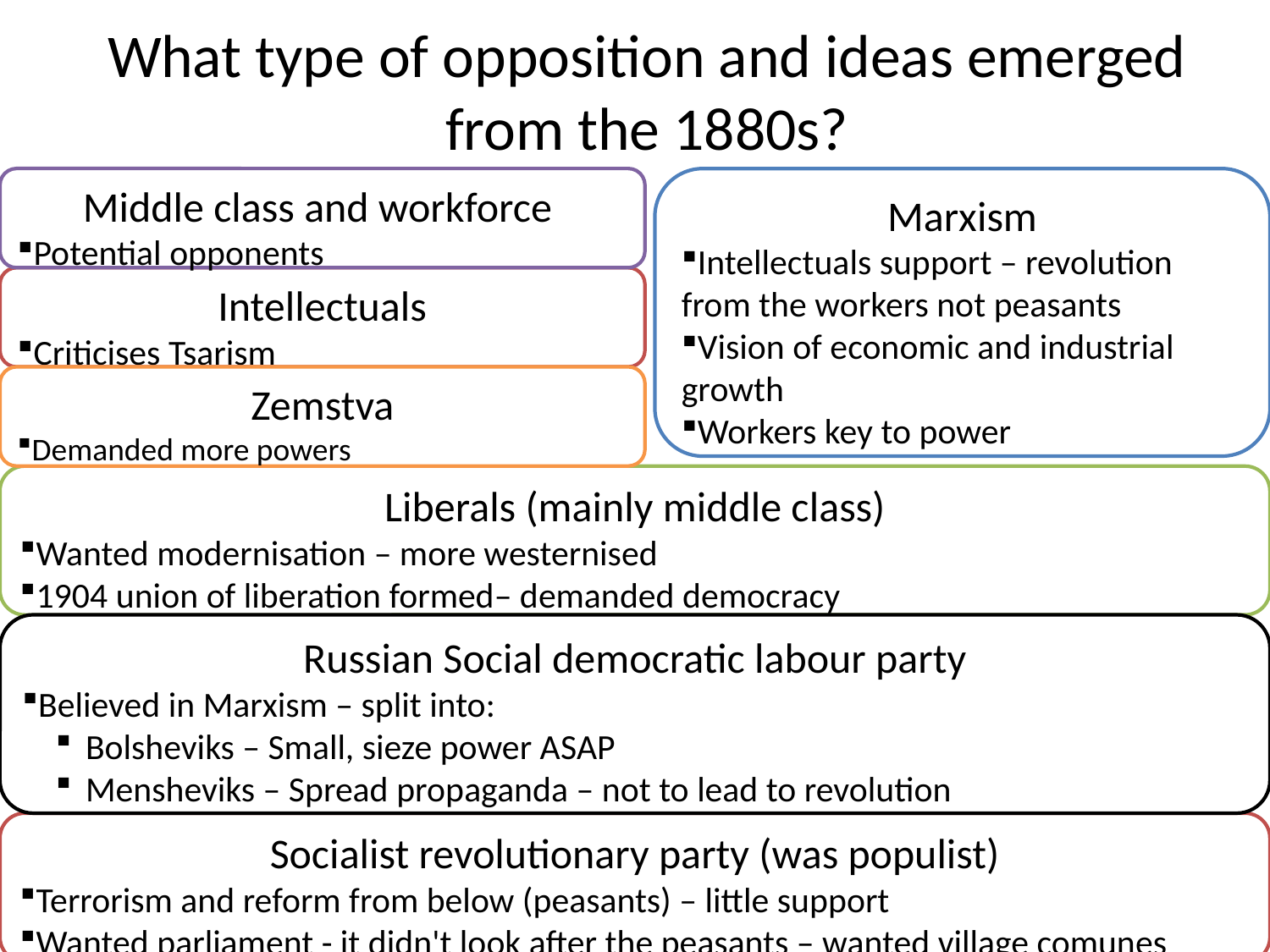

# What type of opposition and ideas emerged from the 1880s?
Middle class and workforce
Potential opponents
Marxism
Intellectuals support – revolution from the workers not peasants
Vision of economic and industrial growth
Workers key to power
Intellectuals
Criticises Tsarism
Zemstva
Demanded more powers
Liberals (mainly middle class)
Wanted modernisation – more westernised
1904 union of liberation formed– demanded democracy
Russian Social democratic labour party
Believed in Marxism – split into:
Bolsheviks – Small, sieze power ASAP
Mensheviks – Spread propaganda – not to lead to revolution
Socialist revolutionary party (was populist)
Terrorism and reform from below (peasants) – little support
Wanted parliament - it didn't look after the peasants – wanted village comunes